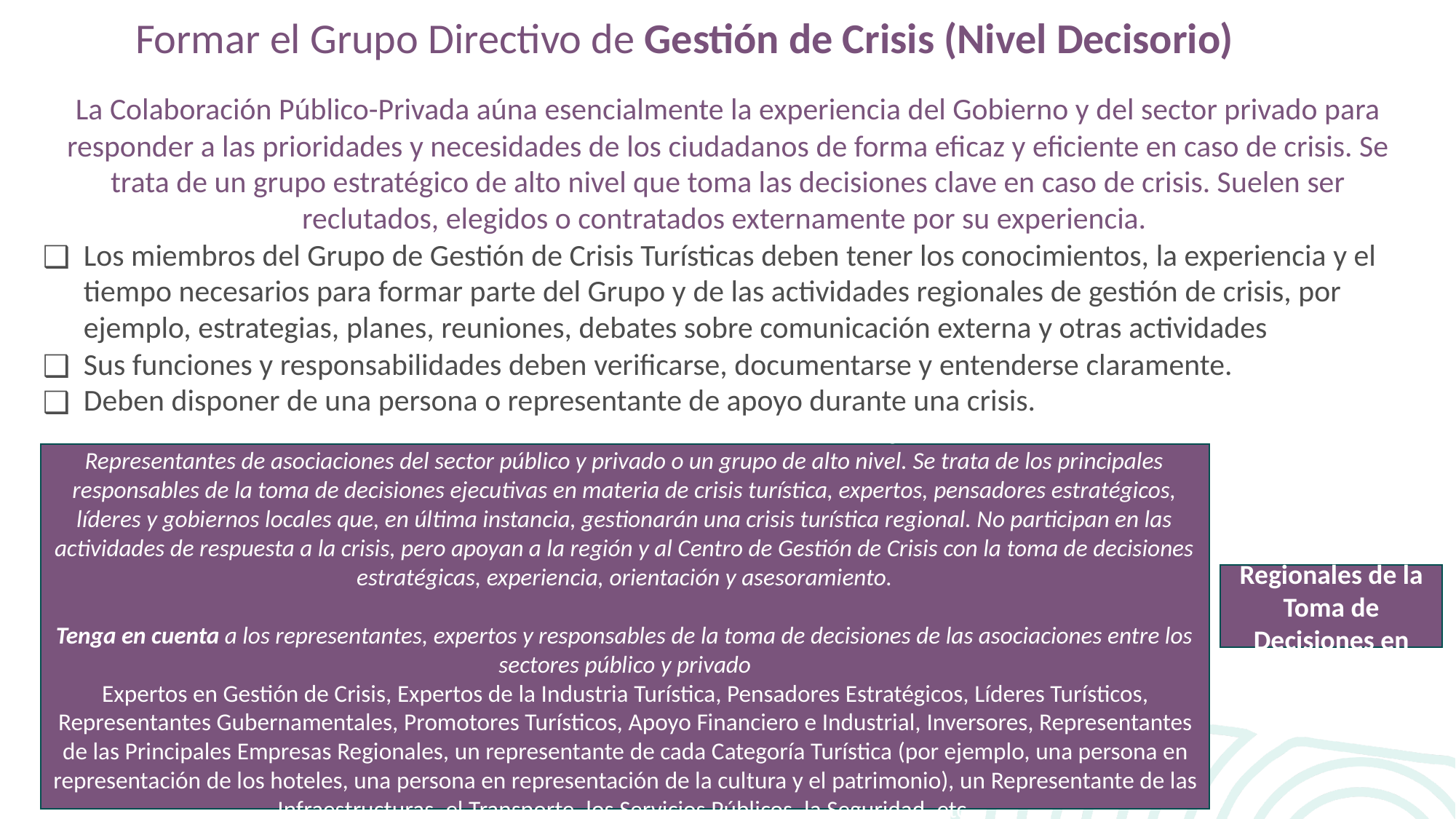

Formar el Grupo Directivo de Gestión de Crisis (Nivel Decisorio)
La Colaboración Público-Privada aúna esencialmente la experiencia del Gobierno y del sector privado para responder a las prioridades y necesidades de los ciudadanos de forma eficaz y eficiente en caso de crisis. Se trata de un grupo estratégico de alto nivel que toma las decisiones clave en caso de crisis. Suelen ser reclutados, elegidos o contratados externamente por su experiencia.
Los miembros del Grupo de Gestión de Crisis Turísticas deben tener los conocimientos, la experiencia y el tiempo necesarios para formar parte del Grupo y de las actividades regionales de gestión de crisis, por ejemplo, estrategias, planes, reuniones, debates sobre comunicación externa y otras actividades
Sus funciones y responsabilidades deben verificarse, documentarse y entenderse claramente.
Deben disponer de una persona o representante de apoyo durante una crisis.
Grupo Directivo de Gestión de Crisis (Nivel Ejecutivo)
Representantes de asociaciones del sector público y privado o un grupo de alto nivel. Se trata de los principales responsables de la toma de decisiones ejecutivas en materia de crisis turística, expertos, pensadores estratégicos, líderes y gobiernos locales que, en última instancia, gestionarán una crisis turística regional. No participan en las actividades de respuesta a la crisis, pero apoyan a la región y al Centro de Gestión de Crisis con la toma de decisiones estratégicas, experiencia, orientación y asesoramiento.

Tenga en cuenta a los representantes, expertos y responsables de la toma de decisiones de las asociaciones entre los sectores público y privado
Expertos en Gestión de Crisis, Expertos de la Industria Turística, Pensadores Estratégicos, Líderes Turísticos, Representantes Gubernamentales, Promotores Turísticos, Apoyo Financiero e Industrial, Inversores, Representantes de las Principales Empresas Regionales, un representante de cada Categoría Turística (por ejemplo, una persona en representación de los hoteles, una persona en representación de la cultura y el patrimonio), un Representante de las Infraestructuras, el Transporte, los Servicios Públicos, la Seguridad, etc.

Responsables Regionales de la Toma de Decisiones en Caso de Crisis